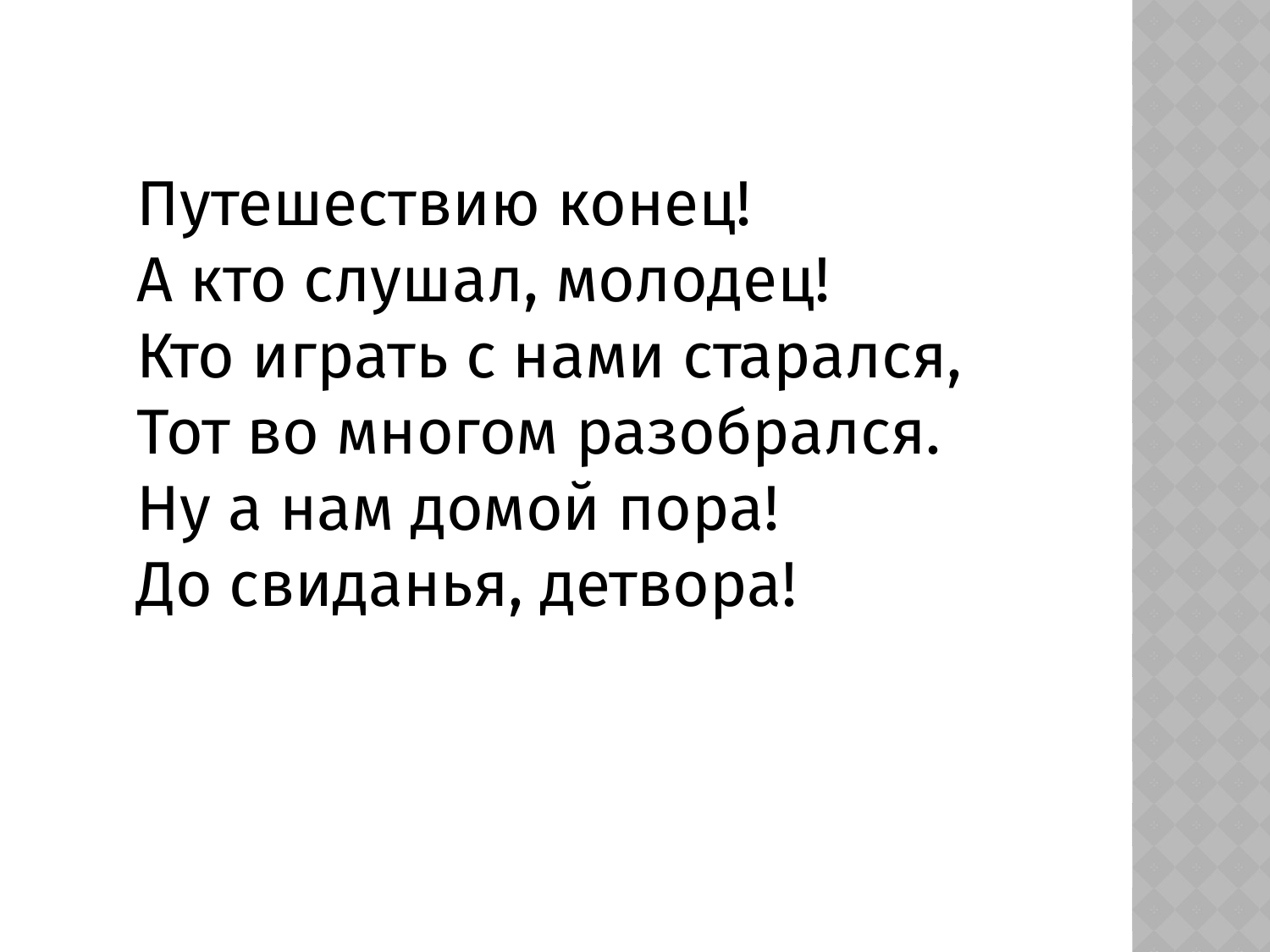

Путешествию конец!
А кто слушал, молодец!
Кто играть с нами старался,
Тот во многом разобрался.
Ну а нам домой пора!
До свиданья, детвора!